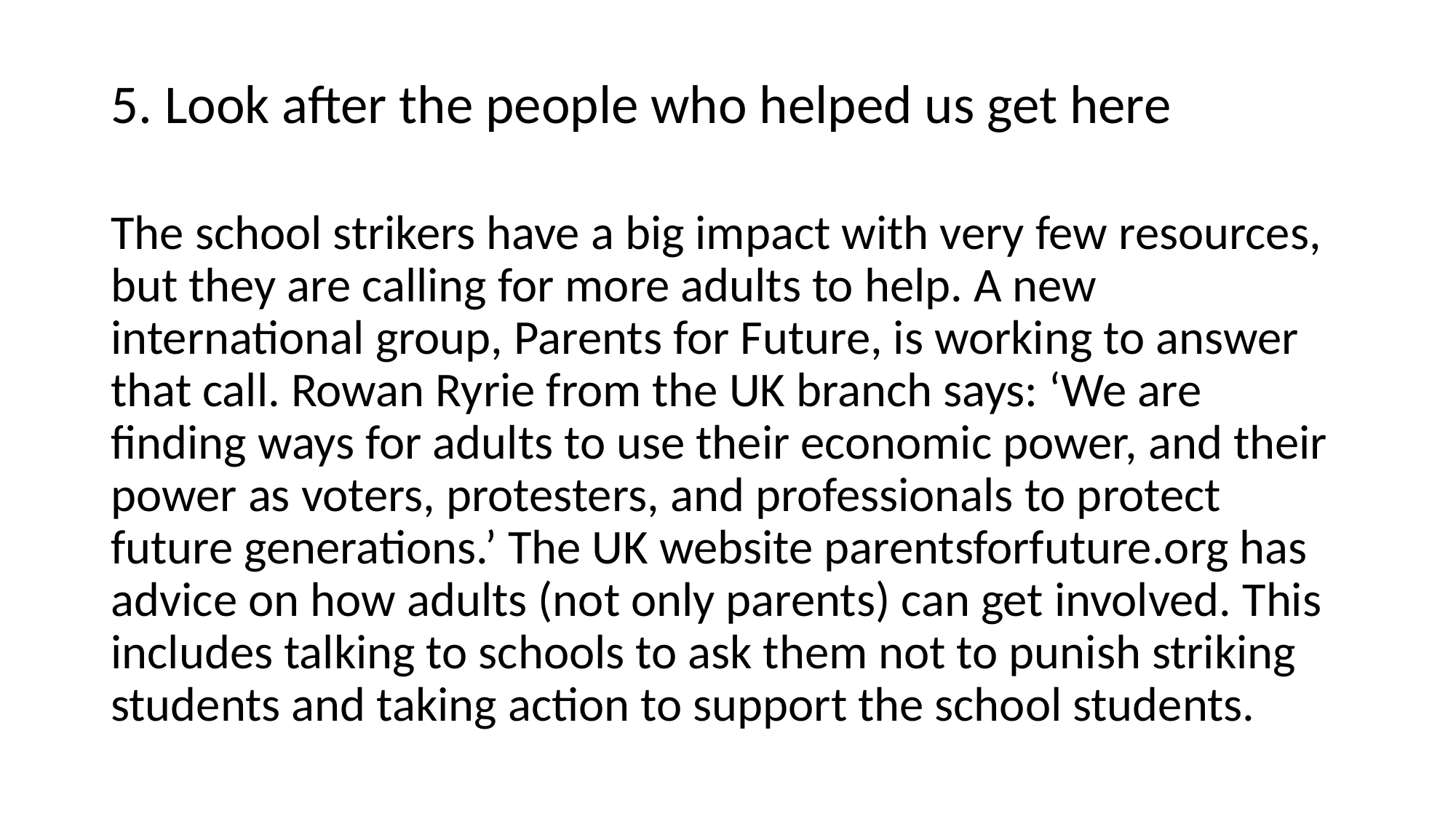

# 5. Look after the people who helped us get here
The school strikers have a big impact with very few resources, but they are calling for more adults to help. A new international group, Parents for Future, is working to answer that call. Rowan Ryrie from the UK branch says: ‘We are finding ways for adults to use their economic power, and their power as voters, protesters, and professionals to protect future generations.’ The UK website parentsforfuture.org has advice on how adults (not only parents) can get involved. This includes talking to schools to ask them not to punish striking students and taking action to support the school students.